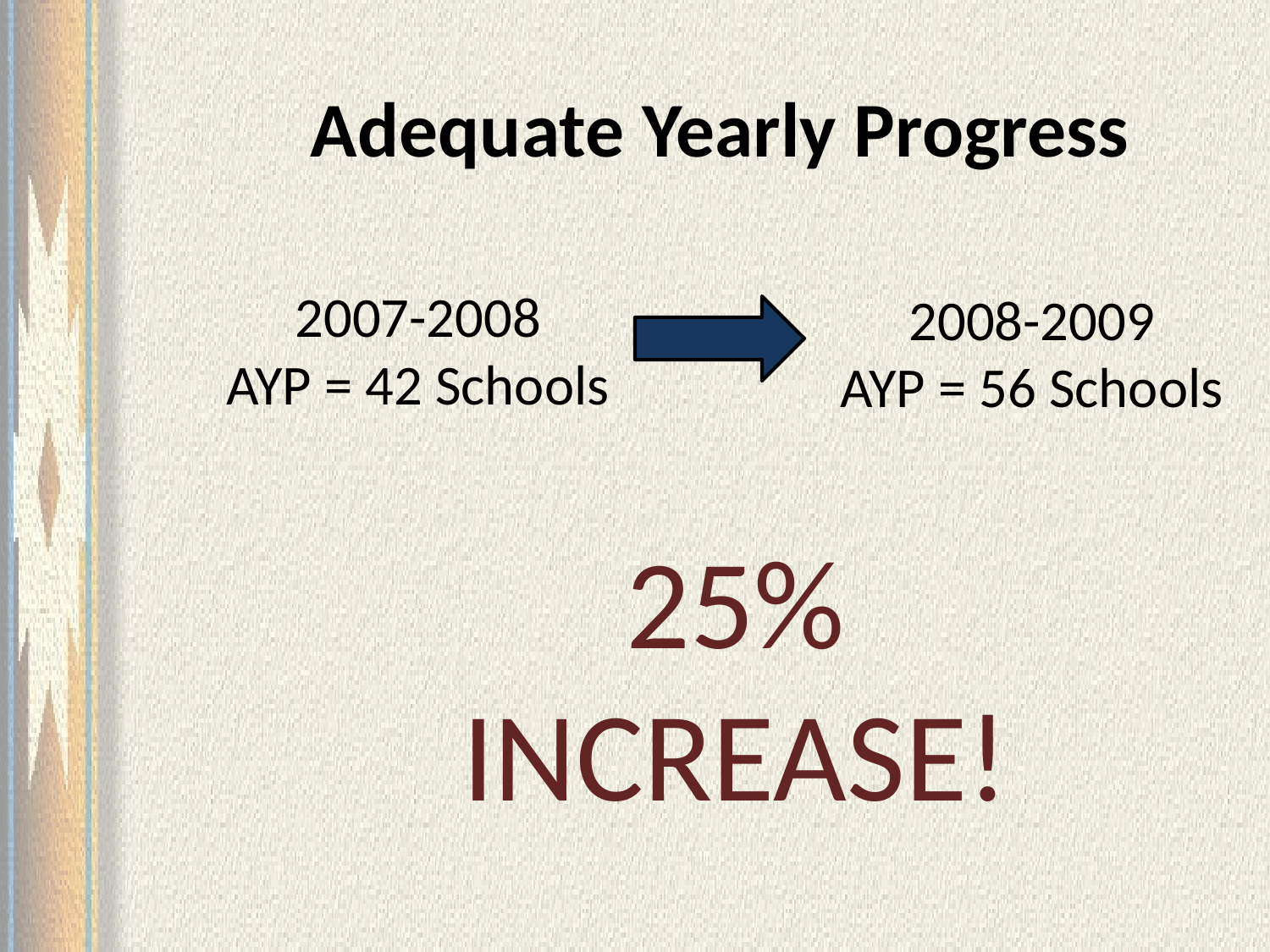

Adequate Yearly Progress
2007-2008
AYP = 42 Schools
2008-2009
AYP = 56 Schools

25% INCREASE!